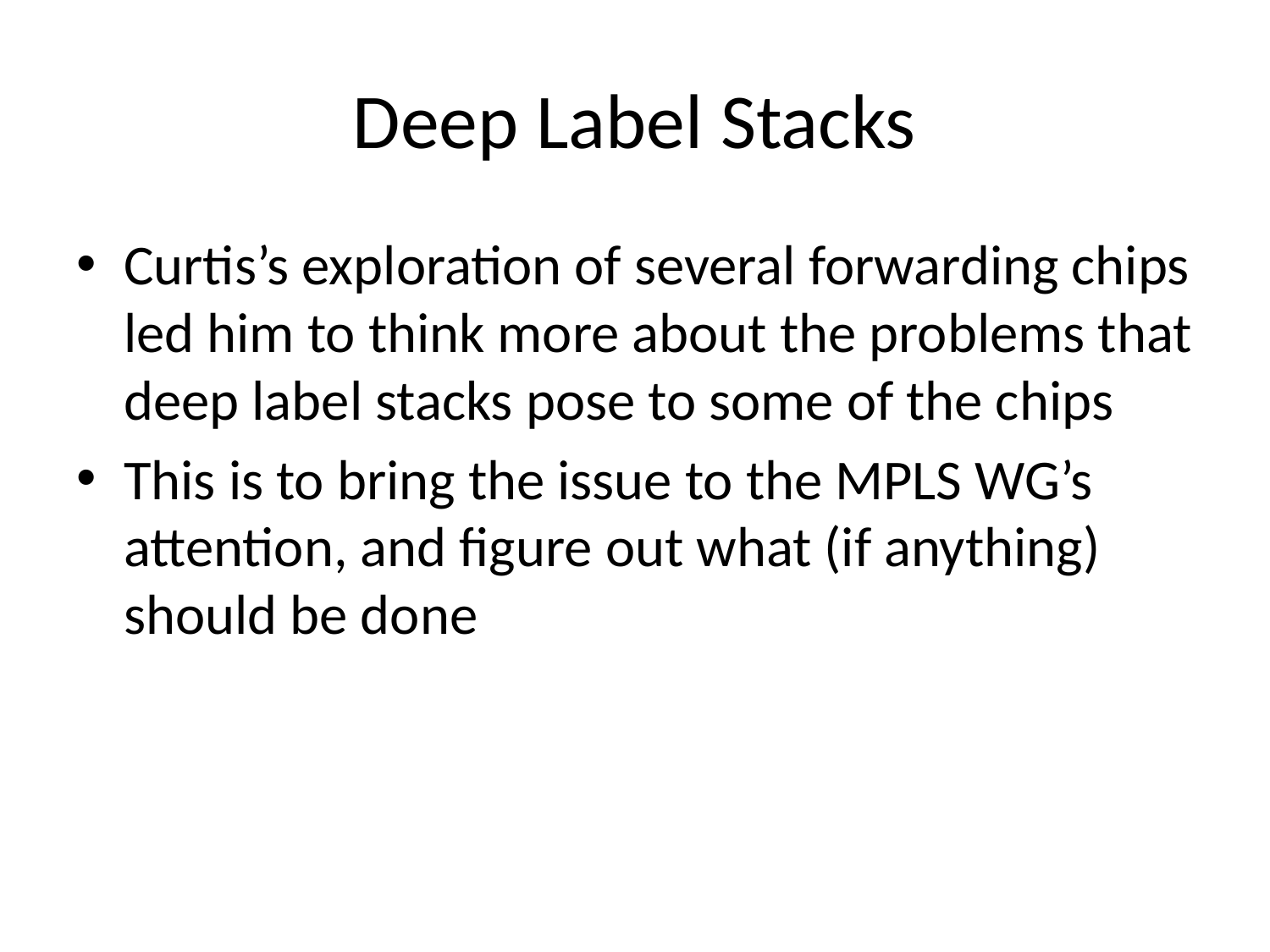

# Deep Label Stacks
Curtis’s exploration of several forwarding chips led him to think more about the problems that deep label stacks pose to some of the chips
This is to bring the issue to the MPLS WG’s attention, and figure out what (if anything) should be done